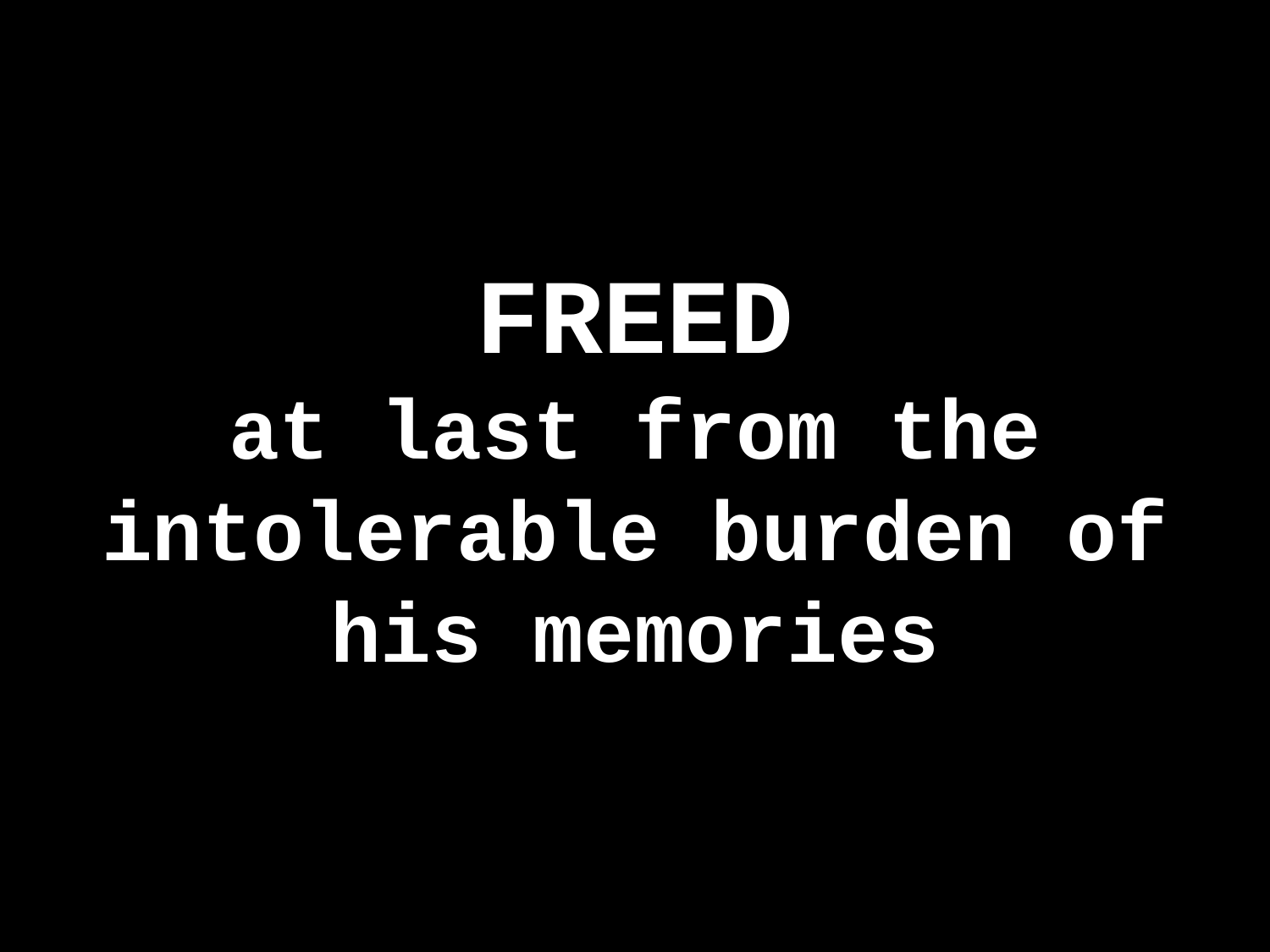

# FREED
at last from the intolerable burden of his memories